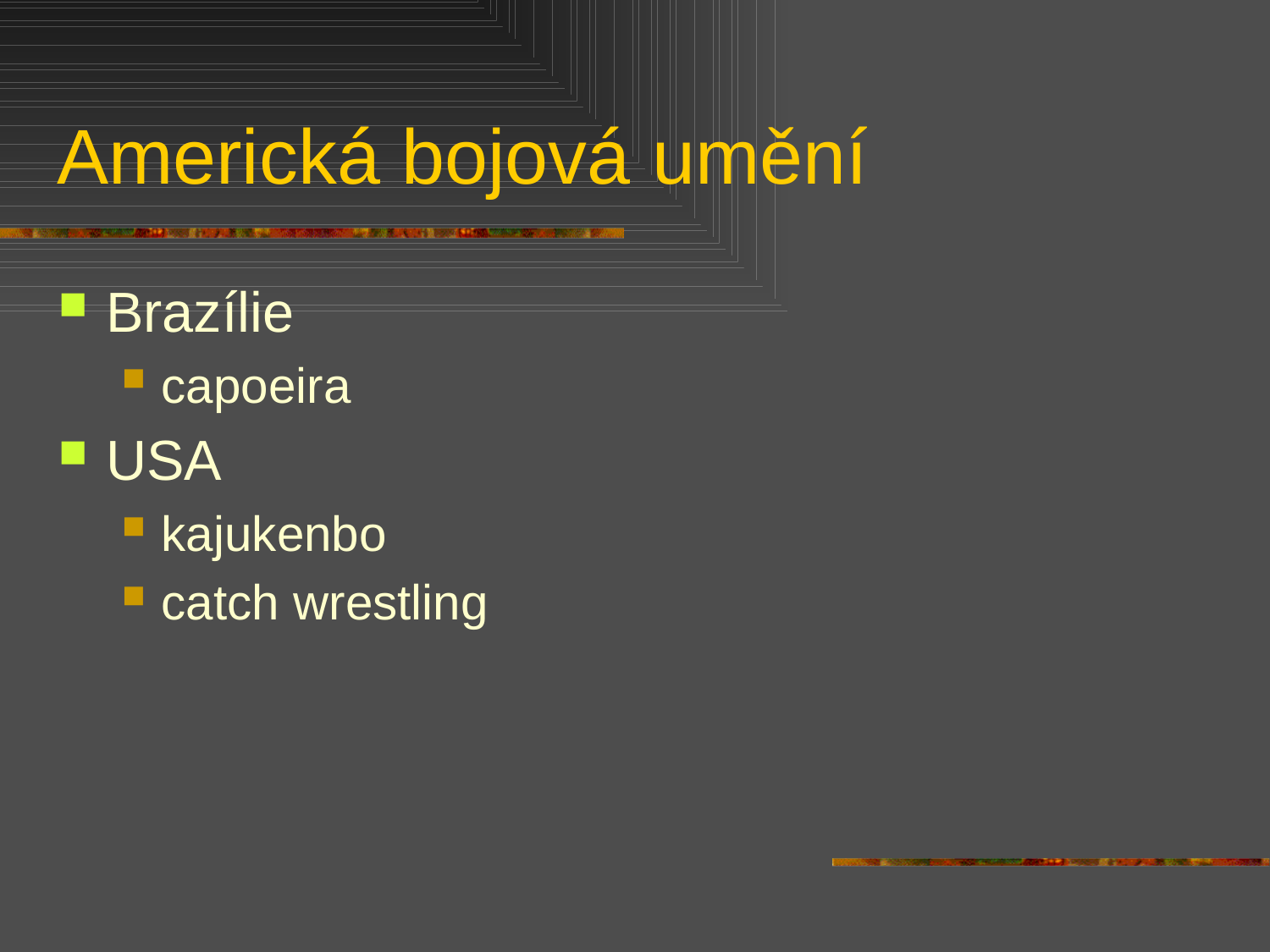

# Americká bojová umění
Brazílie
capoeira
USA
kajukenbo
catch wrestling